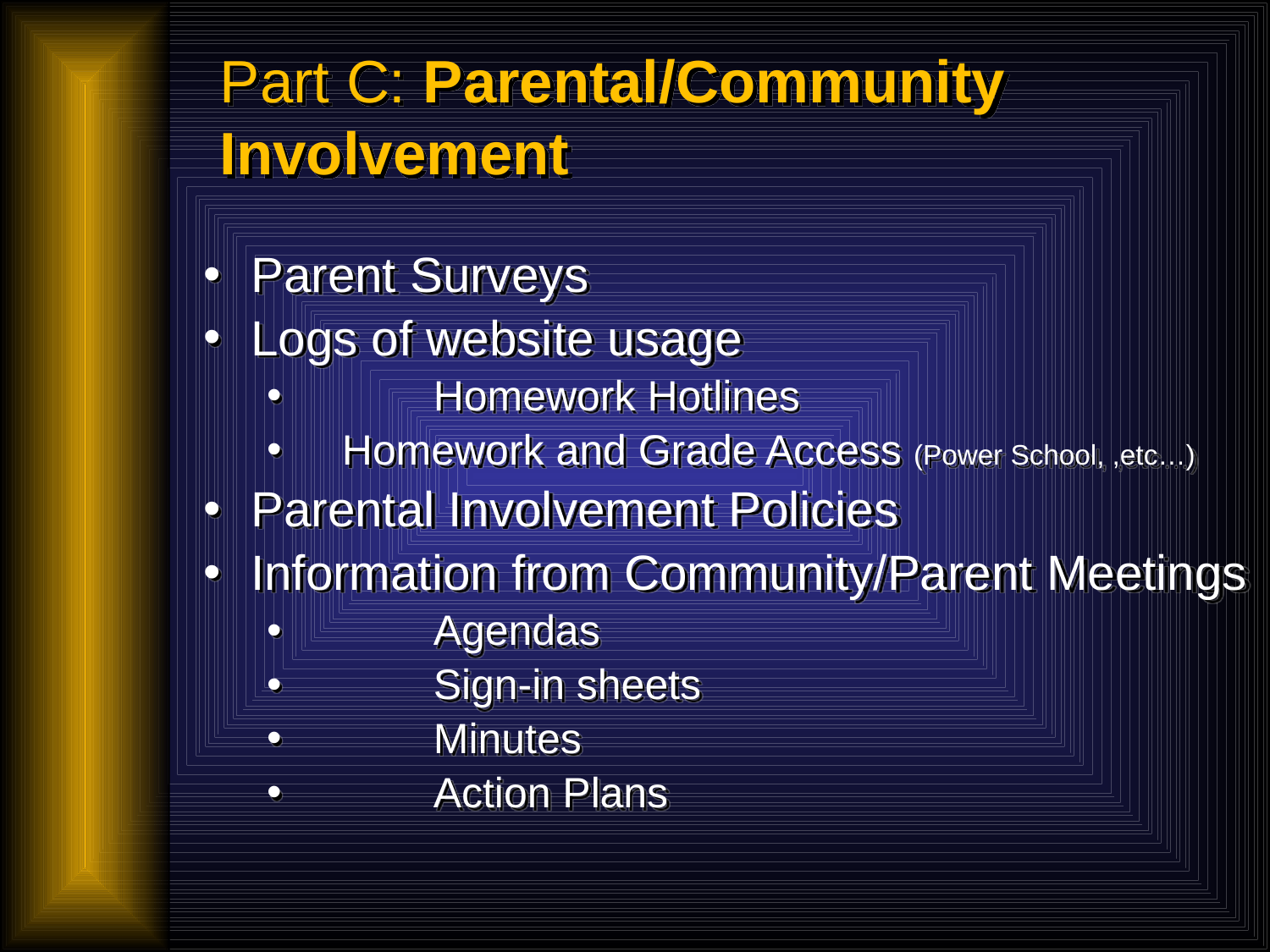

Part C: Parental/Community Involvement
Parent Surveys
Logs of website usage
	Homework Hotlines
   Homework and Grade Access (Power School, ,etc…)
Parental Involvement Policies
Information from Community/Parent Meetings
	Agendas
	Sign-in sheets
	Minutes
	Action Plans